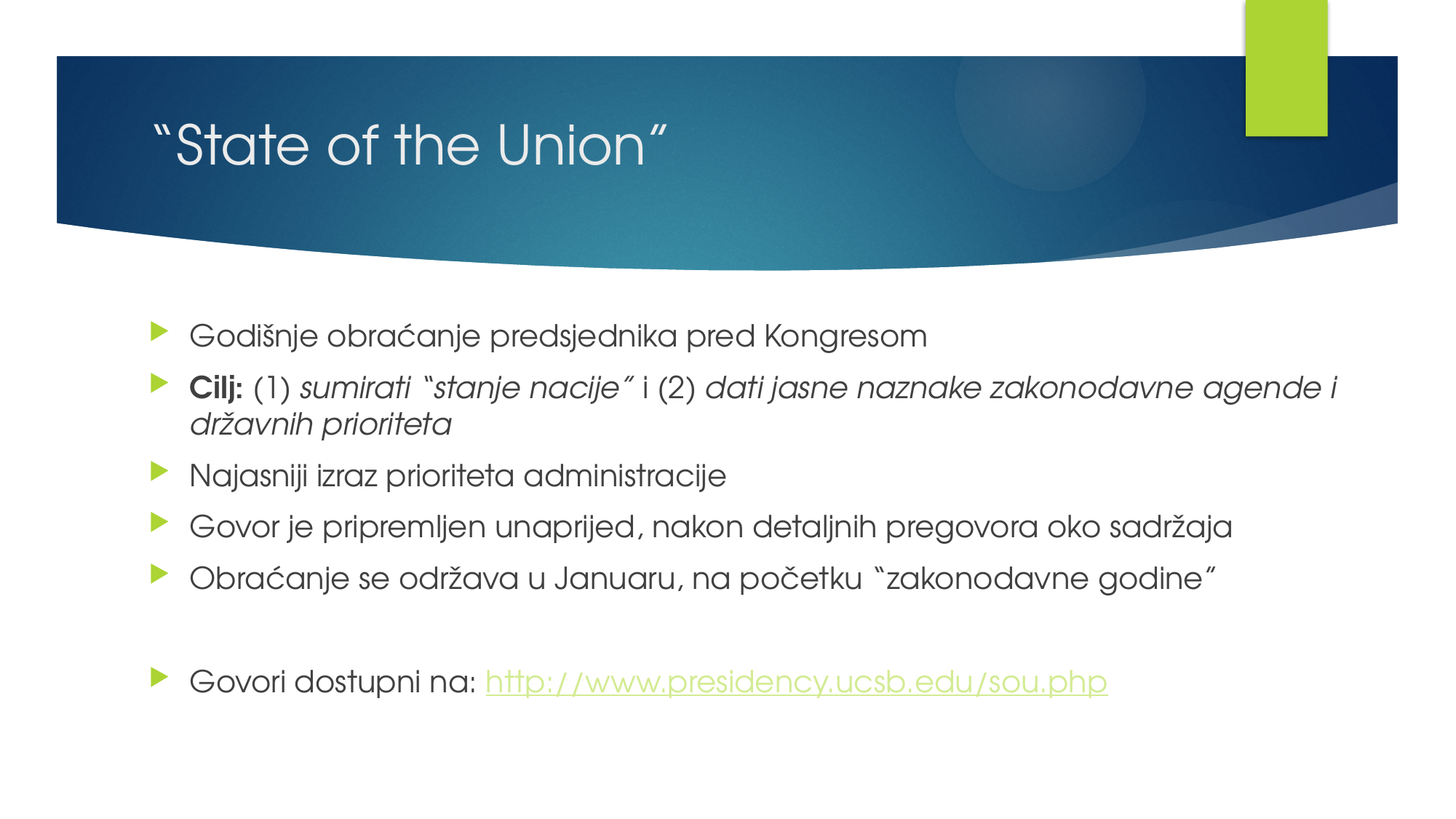

# “State of the Union”
Godišnje obraćanje predsjednika pred Kongresom
Cilj: (1) sumirati “stanje nacije” i (2) dati jasne naznake zakonodavne agende i državnih prioriteta
Najasniji izraz prioriteta administracije
Govor je pripremljen unaprijed, nakon detaljnih pregovora oko sadržaja
Obraćanje se održava u Januaru, na početku “zakonodavne godine”

Govori dostupni na: http://www.presidency.ucsb.edu/sou.php